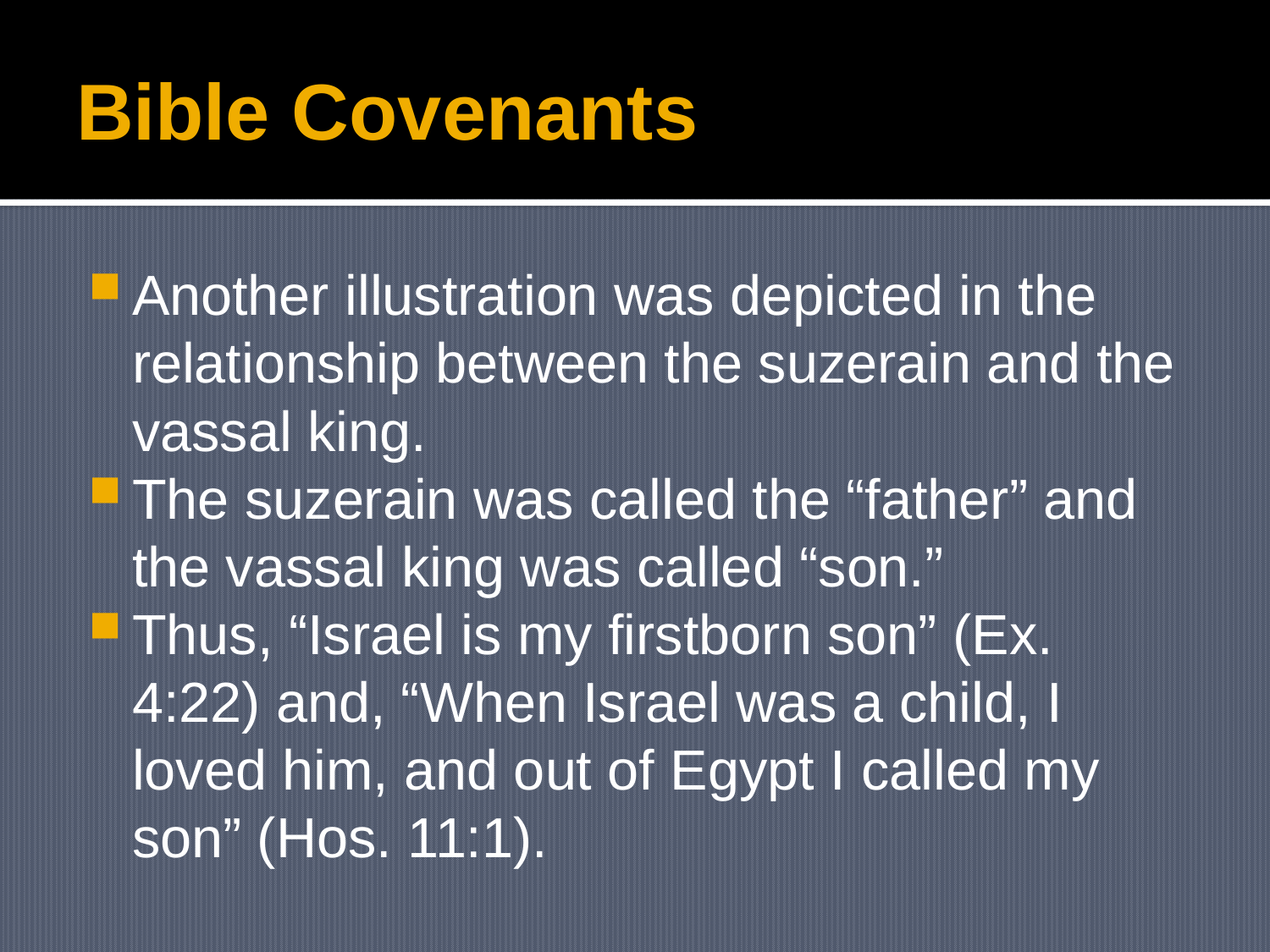

# Bible Covenants
Another illustration was depicted in the relationship between the suzerain and the vassal king.
The suzerain was called the “father” and the vassal king was called “son.”
Thus, “Israel is my firstborn son” (Ex. 4:22) and, “When Israel was a child, I loved him, and out of Egypt I called my son” (Hos. 11:1).